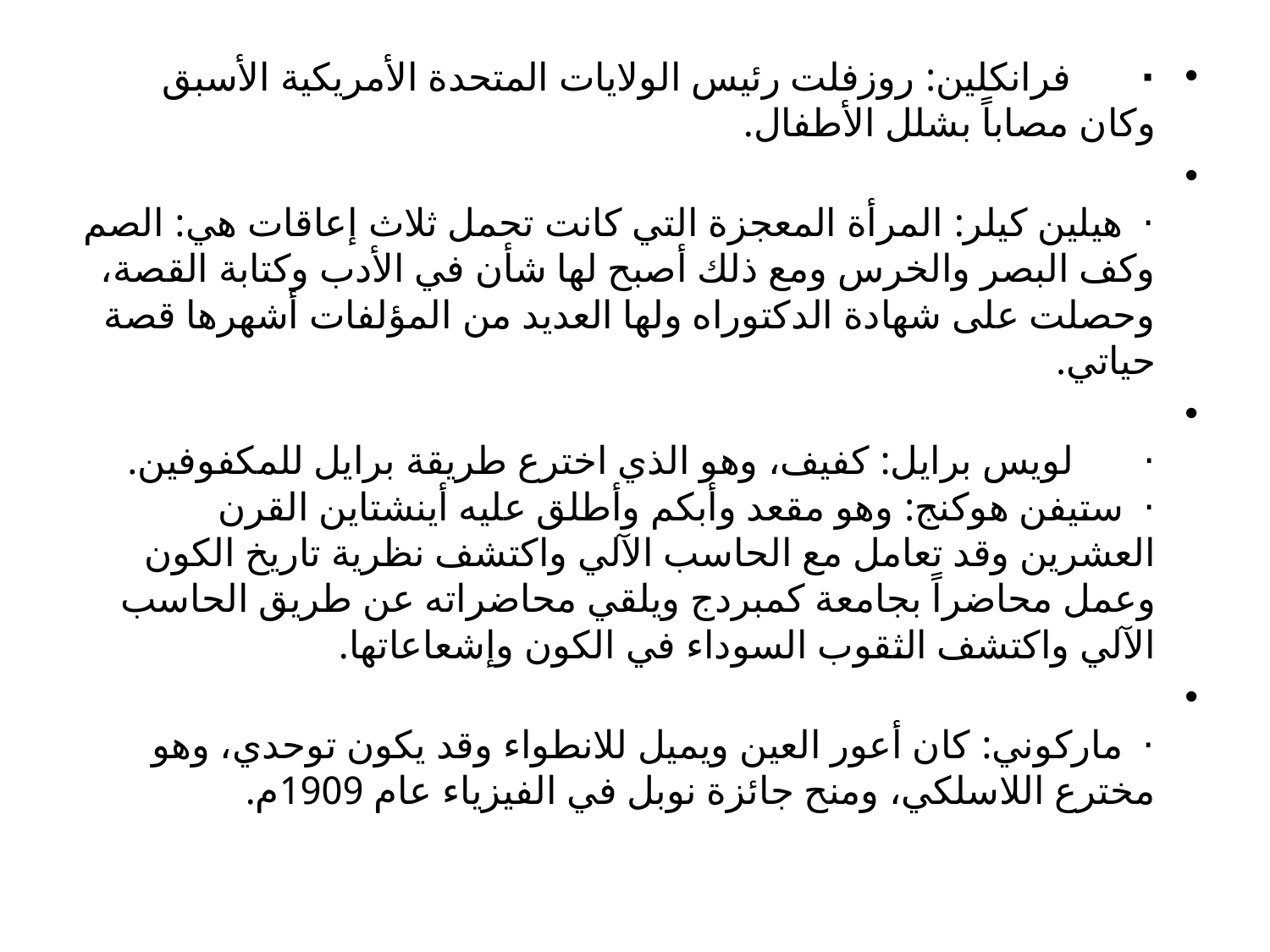

·       فرانكلين: روزفلت رئيس الولايات المتحدة الأمريكية الأسبق وكان مصاباً بشلل الأطفال.
·  هيلين كيلر: المرأة المعجزة التي كانت تحمل ثلاث إعاقات هي: الصم وكف البصر والخرس ومع ذلك أصبح لها شأن في الأدب وكتابة القصة، وحصلت على شهادة الدكتوراه ولها العديد من المؤلفات أشهرها قصة حياتي.
·       لويس برايل: كفيف، وهو الذي اخترع طريقة برايل للمكفوفين. 
·  ستيفن هوكنج: وهو مقعد وأبكم وأطلق عليه أينشتاين القرن العشرين وقد تعامل مع الحاسب الآلي واكتشف نظرية تاريخ الكون وعمل محاضراً بجامعة كمبردج ويلقي محاضراته عن طريق الحاسب الآلي واكتشف الثقوب السوداء في الكون وإشعاعاتها.
·  ماركوني: كان أعور العين ويميل للانطواء وقد يكون توحدي، وهو مخترع اللاسلكي، ومنح جائزة نوبل في الفيزياء عام 1909م.